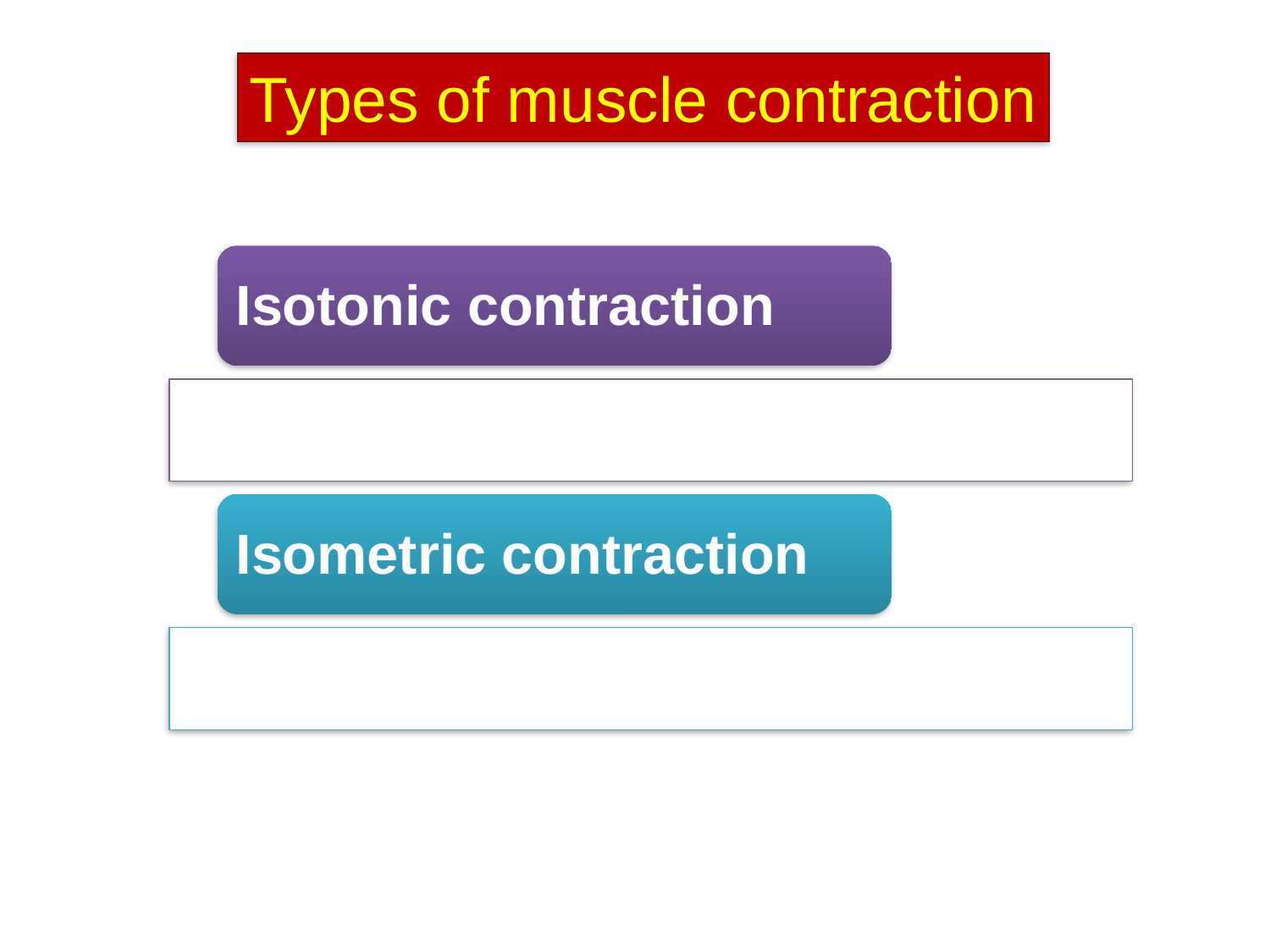

Types of muscle contraction
Isotonic contraction
Isometric contraction